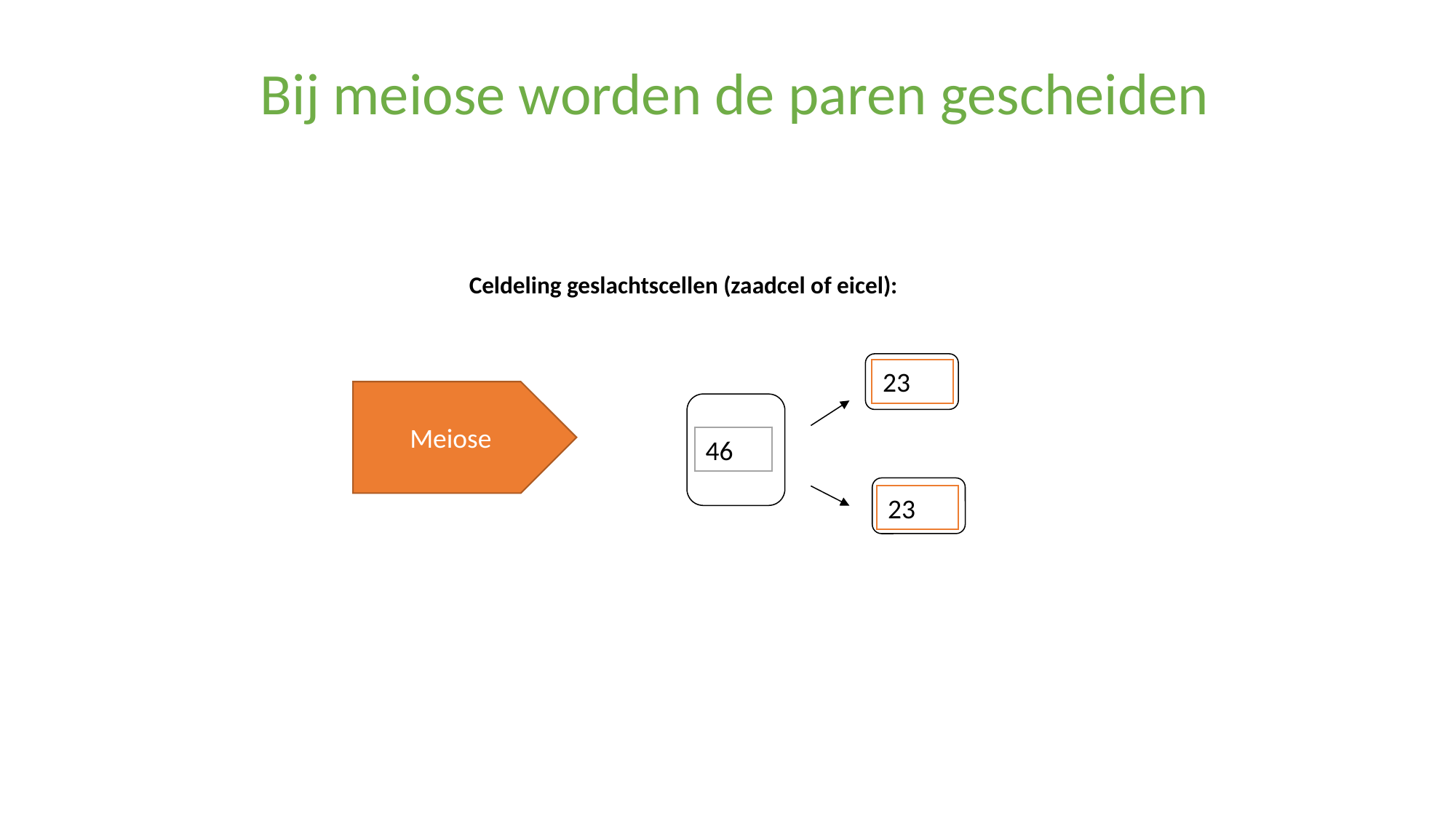

# Bij meiose worden de paren gescheiden

Celdeling geslachtscellen (zaadcel of eicel):

23
Meiose

46

23